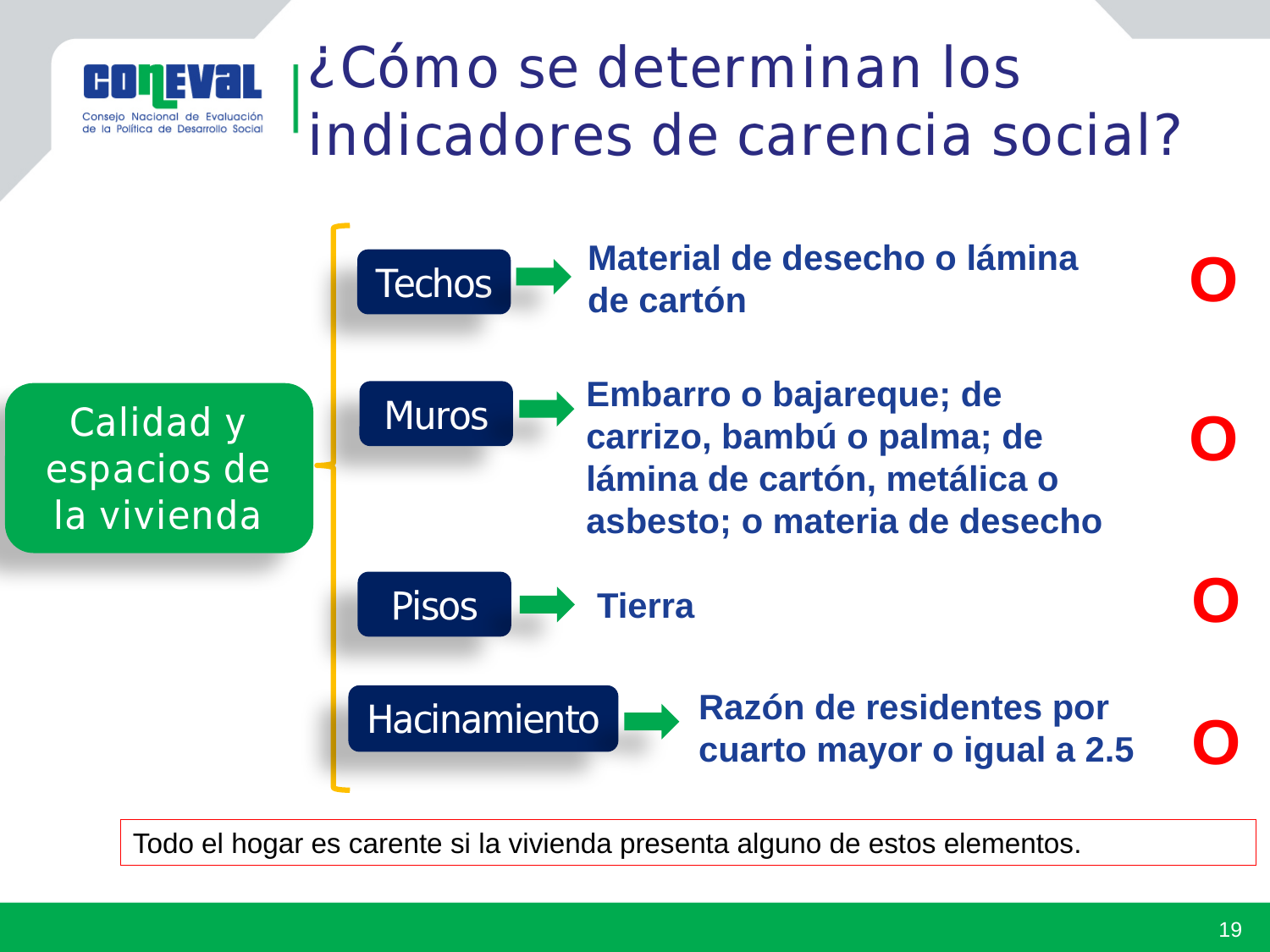

¿Cómo se determinan los indicadores de carencia social?

Material de desecho o lámina de cartón
O
Techos

Embarro o bajareque; de carrizo, bambú o palma; de lámina de cartón, metálica o asbesto; o materia de desecho
Muros
Calidad y espacios de la vivienda

O
O
Pisos
Tierra

Razón de residentes por cuarto mayor o igual a 2.5
Hacinamiento
O

Todo el hogar es carente si la vivienda presenta alguno de estos elementos.
19